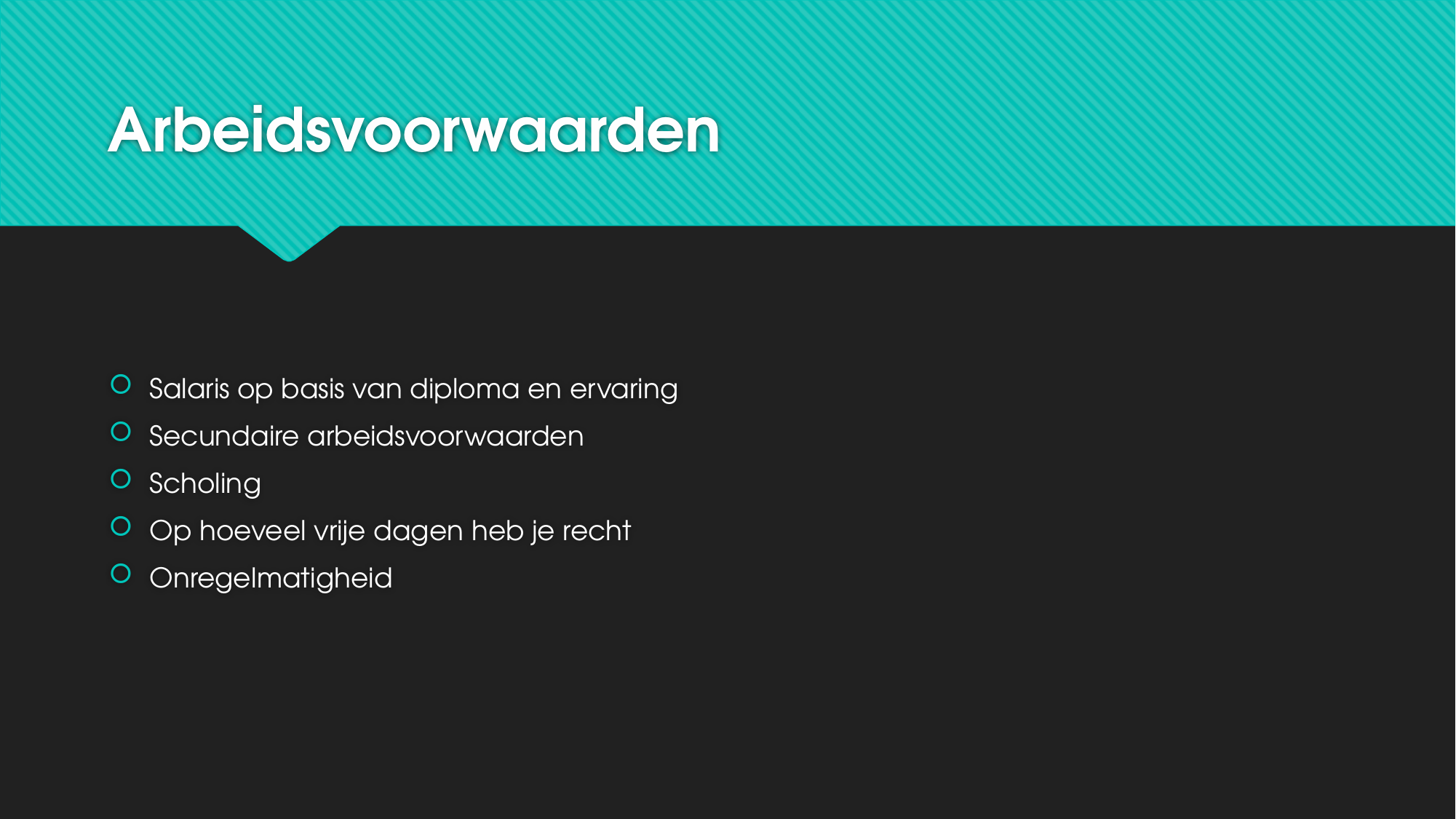

# Arbeidsvoorwaarden
Salaris op basis van diploma en ervaring
Secundaire arbeidsvoorwaarden
Scholing
Op hoeveel vrije dagen heb je recht
Onregelmatigheid